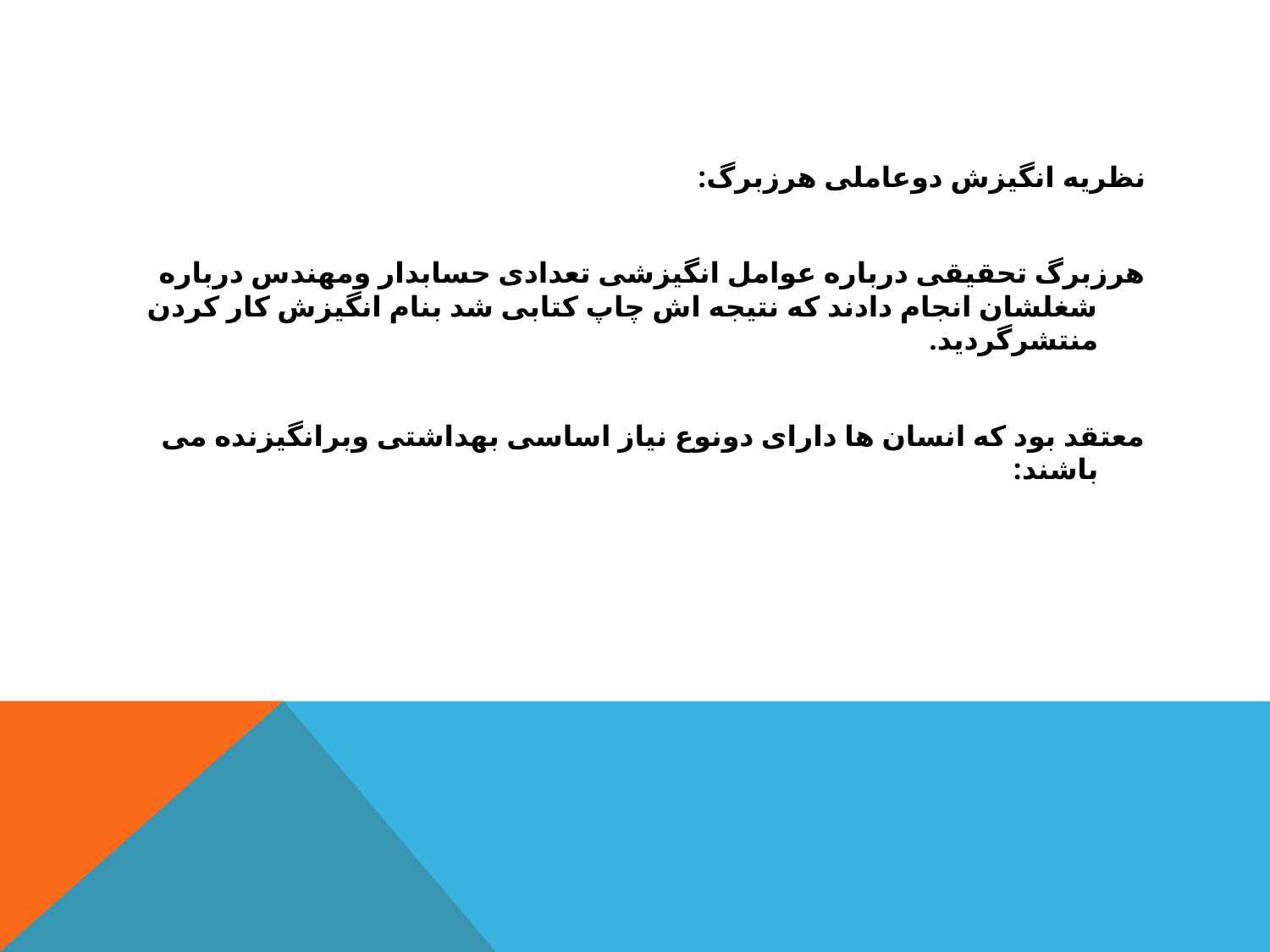

نظریه انگیزش دوعاملی هرزبرگ:

هرزبرگ تحقیقی درباره عوامل انگیزشی تعدادی حسابدار ومهندس درباره شغلشان انجام دادند که نتیجه اش چاپ کتابی شد بنام انگیزش کار کردن منتشرگردید.

معتقد بود که انسان ها دارای دونوع نیاز اساسی بهداشتی وبرانگیزنده می باشند: